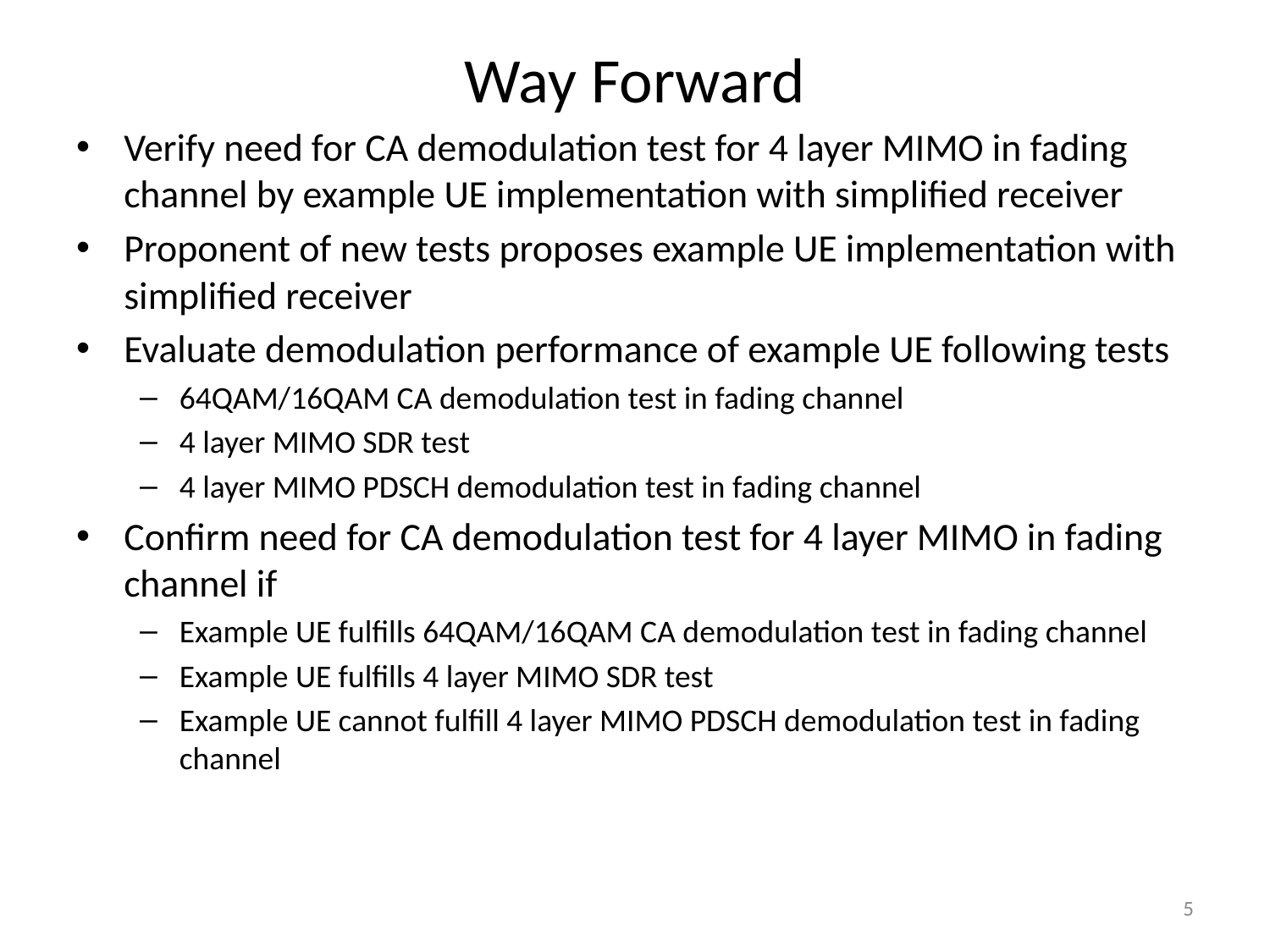

# Way Forward
Verify need for CA demodulation test for 4 layer MIMO in fading channel by example UE implementation with simplified receiver
Proponent of new tests proposes example UE implementation with simplified receiver
Evaluate demodulation performance of example UE following tests
64QAM/16QAM CA demodulation test in fading channel
4 layer MIMO SDR test
4 layer MIMO PDSCH demodulation test in fading channel
Confirm need for CA demodulation test for 4 layer MIMO in fading channel if
Example UE fulfills 64QAM/16QAM CA demodulation test in fading channel
Example UE fulfills 4 layer MIMO SDR test
Example UE cannot fulfill 4 layer MIMO PDSCH demodulation test in fading channel

5